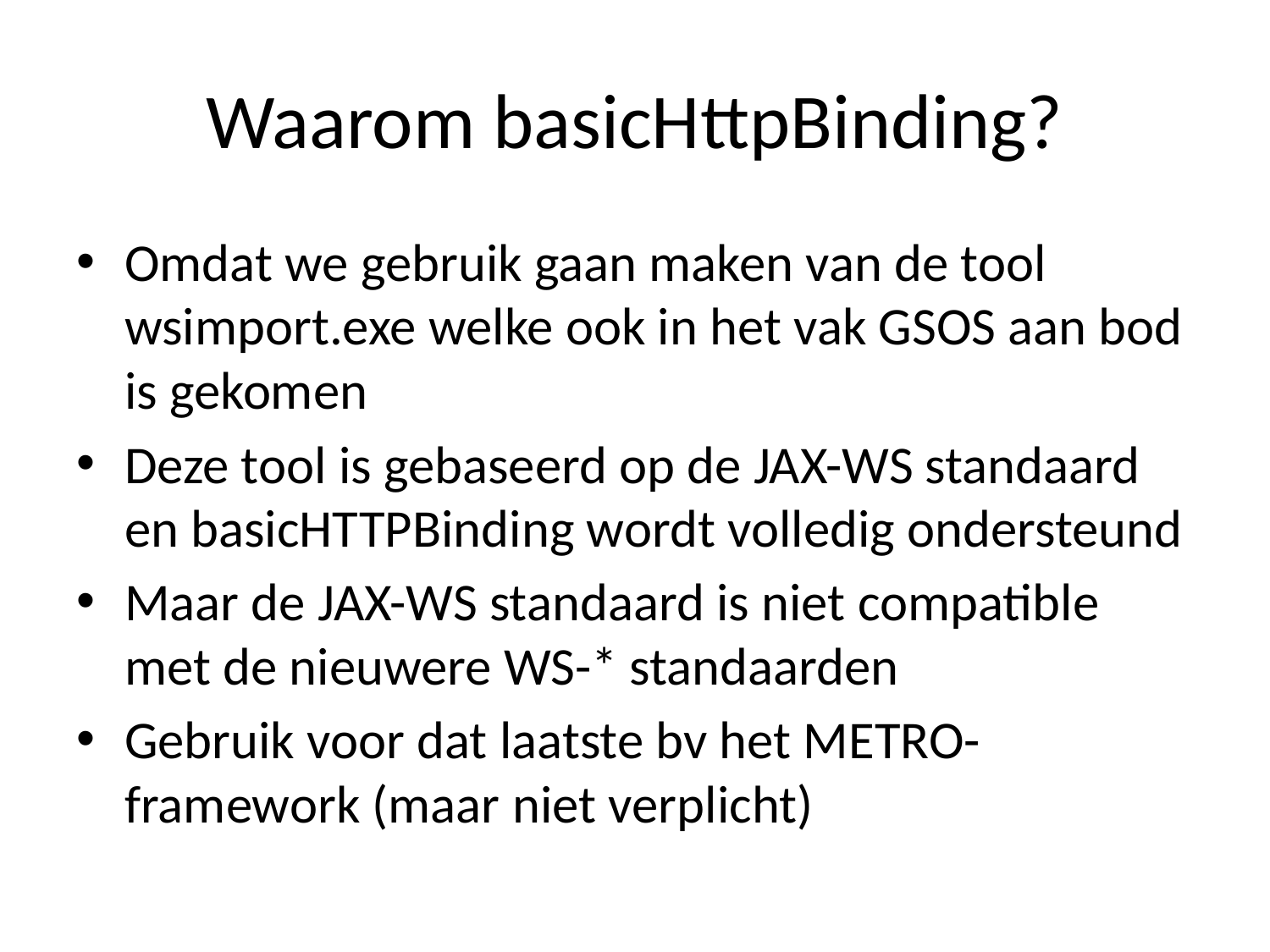

# Waarom basicHttpBinding?
Omdat we gebruik gaan maken van de tool wsimport.exe welke ook in het vak GSOS aan bod is gekomen
Deze tool is gebaseerd op de JAX-WS standaard en basicHTTPBinding wordt volledig ondersteund
Maar de JAX-WS standaard is niet compatible met de nieuwere WS-* standaarden
Gebruik voor dat laatste bv het METRO-framework (maar niet verplicht)